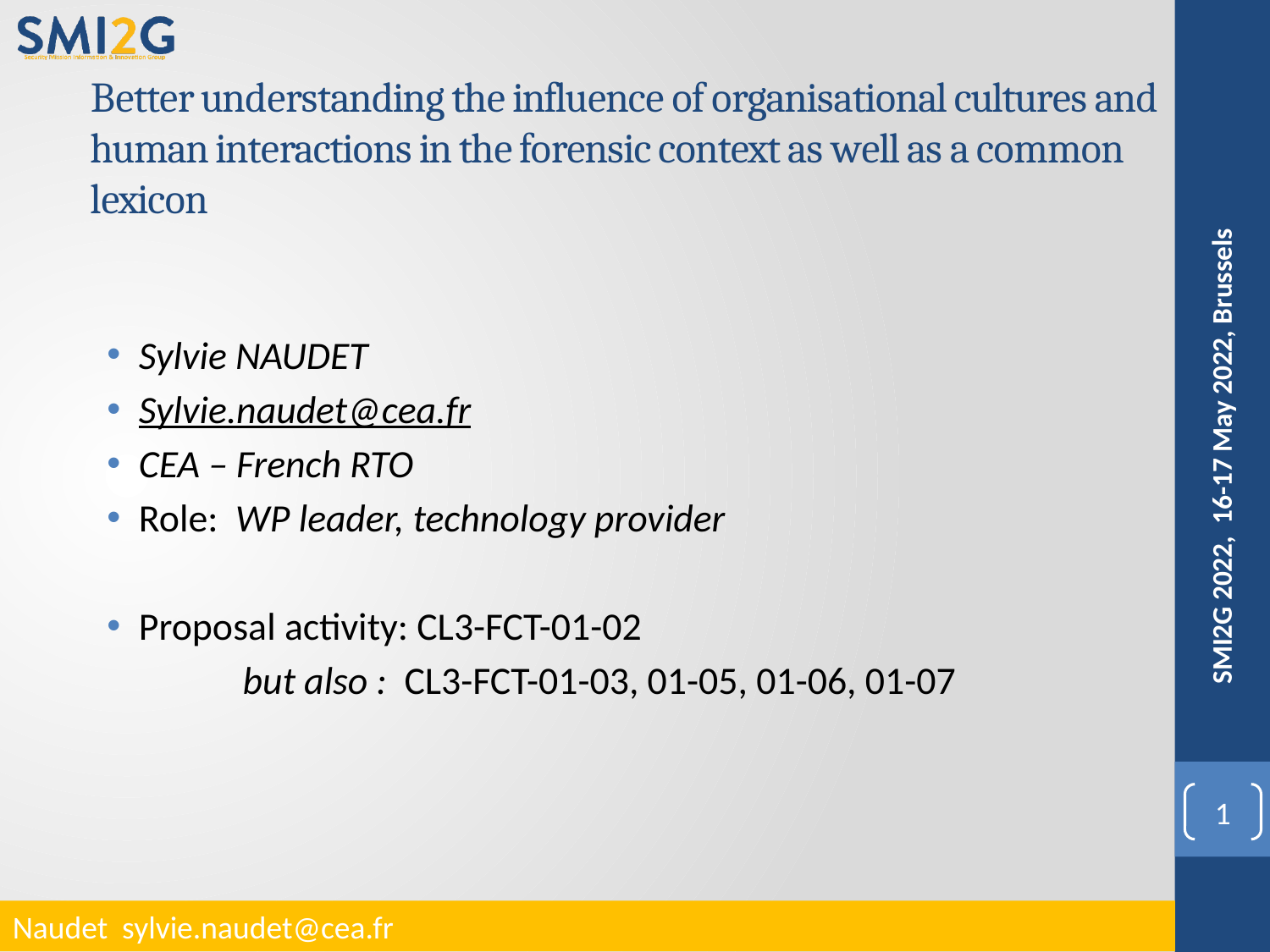

# Better understanding the influence of organisational cultures and human interactions in the forensic context as well as a common lexicon
Sylvie NAUDET
Sylvie.naudet@cea.fr
CEA – French RTO
Role:  WP leader, technology provider

Proposal activity: CL3-FCT-01-02
	 but also :  CL3-FCT-01-03, 01-05, 01-06, 01-07

SMI2G 2022,  16-17 May 2022, Brussels
1
Naudet  sylvie.naudet@cea.fr